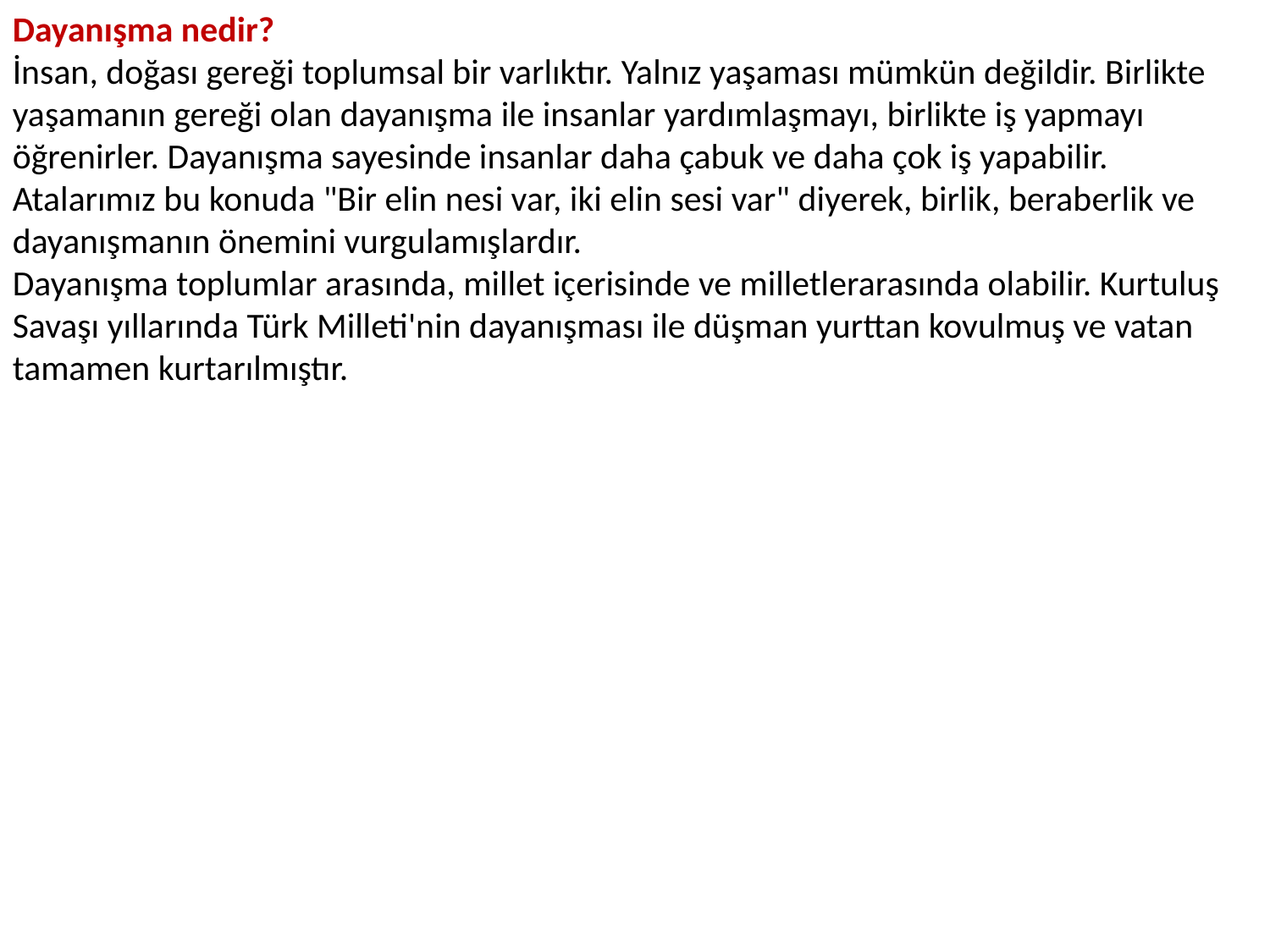

Dayanışma nedir?
İnsan, doğası gereği toplumsal bir varlıktır. Yalnız yaşaması mümkün değildir. Birlikte yaşamanın gereği olan dayanışma ile insanlar yardımlaşmayı, birlikte iş yapmayı öğrenirler. Dayanışma sayesinde insanlar daha çabuk ve daha çok iş yapabilir. Atalarımız bu konuda "Bir elin nesi var, iki elin sesi var" diyerek, birlik, beraberlik ve dayanışmanın önemini vurgulamışlardır.
Dayanışma toplumlar arasında, millet içerisinde ve milletlerarasında olabilir. Kurtuluş Savaşı yıllarında Türk Milleti'nin dayanışması ile düşman yurttan kovulmuş ve vatan tamamen kurtarılmıştır.